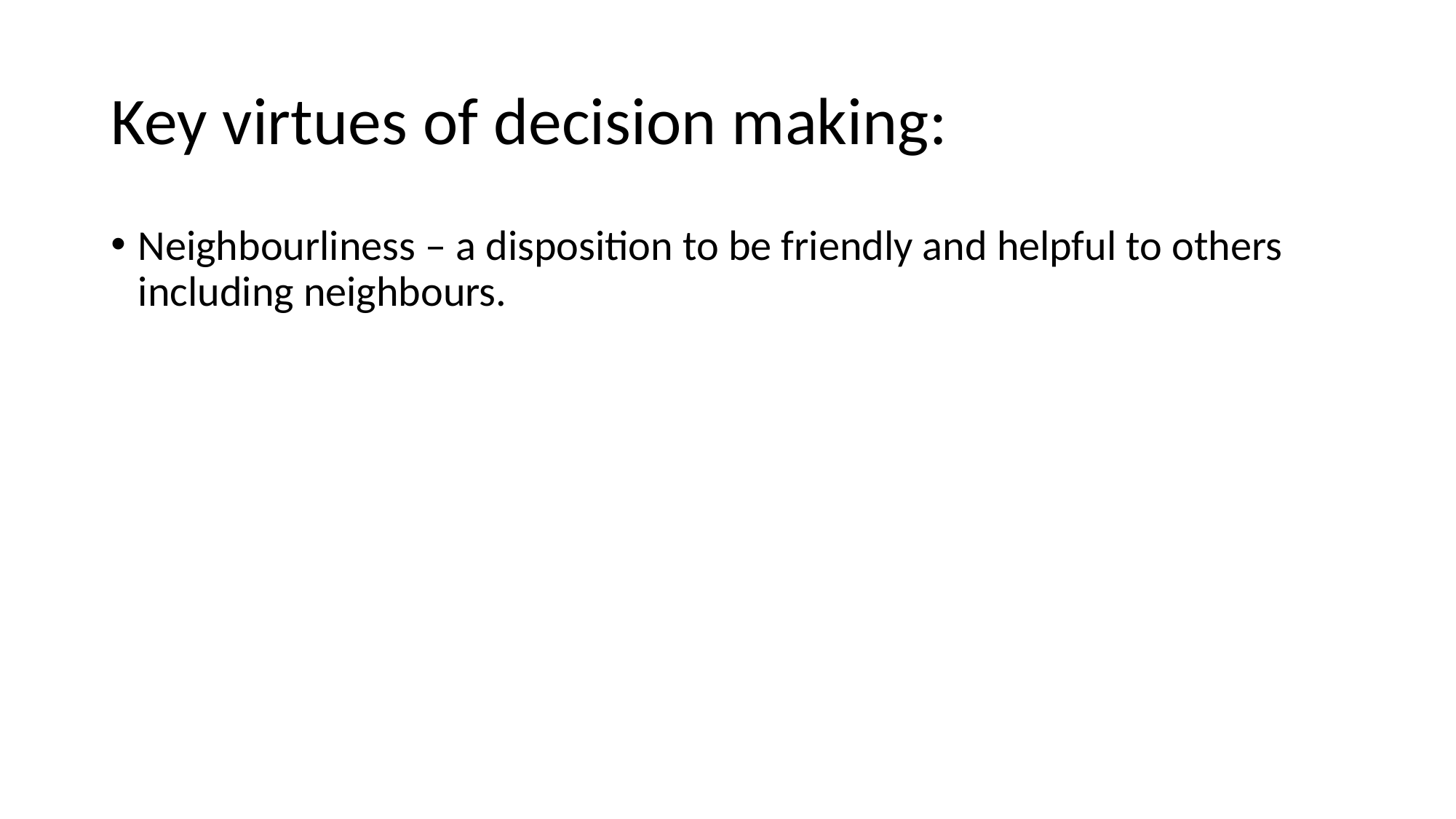

# Key virtues of decision making:
Neighbourliness – a disposition to be friendly and helpful to others including neighbours.